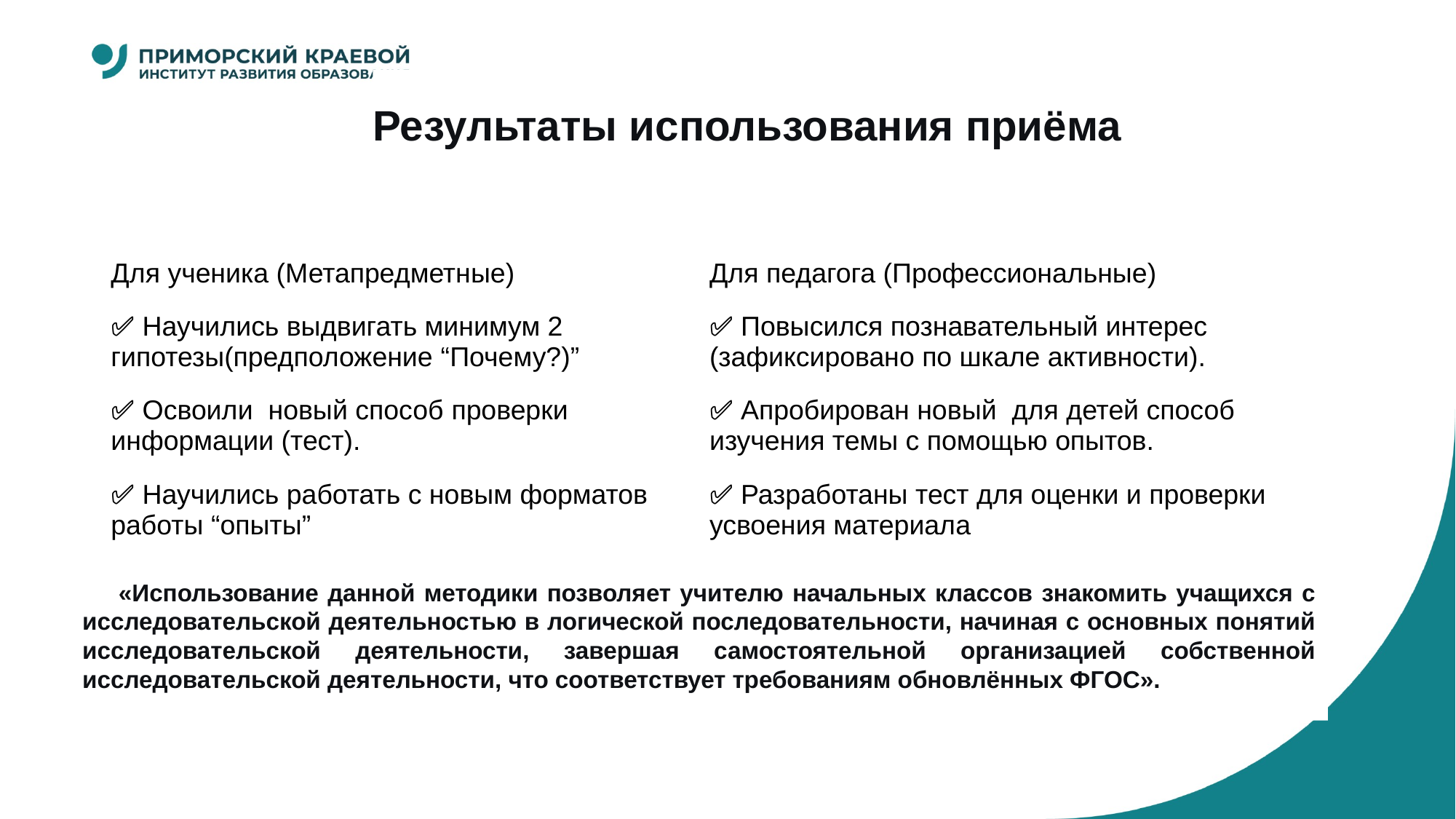

#
Результаты использования приёма

| Для ученика (Метапредметные) | Для педагога (Профессиональные) |
| --- | --- |
| ✅ Научились выдвигать минимум 2 гипотезы(предположение “Почему?)” | ✅ Повысился познавательный интерес (зафиксировано по шкале активности). |
| ✅ Освоили новый способ проверки информации (тест). | ✅ Апробирован новый для детей способ изучения темы с помощью опытов. |
| ✅ Научились работать с новым форматов работы “опыты” | ✅ Разработаны тест для оценки и проверки усвоения материала |
    «Использование данной методики позволяет учителю начальных классов знакомить учащихся с исследовательской деятельностью в логической последовательности, начиная с основных понятий исследовательской деятельности, завершая самостоятельной организацией собственной исследовательской деятельности, что соответствует требованиям обновлённых ФГОС».